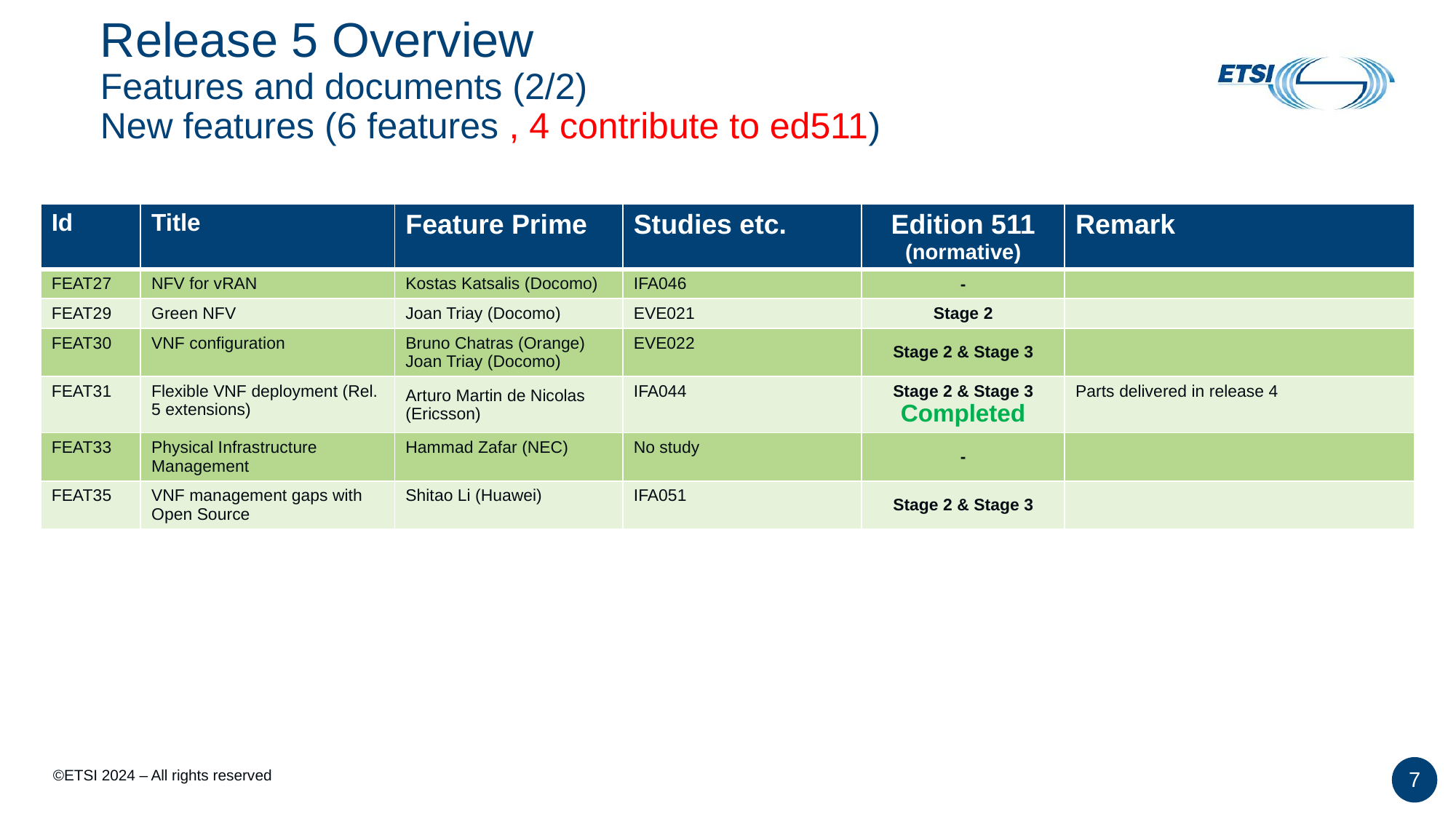

# Release 5 Overview Features and documents (2/2) New features (6 features , 4 contribute to ed511)
| Id | Title | Feature Prime | Studies etc. | Edition 511 (normative) | Remark |
| --- | --- | --- | --- | --- | --- |
| FEAT27 | NFV for vRAN | Kostas Katsalis (Docomo) | IFA046 | - |  |
| FEAT29 | Green NFV | Joan Triay (Docomo) | EVE021 | Stage 2 |  |
| FEAT30 | VNF configuration | Bruno Chatras (Orange) Joan Triay (Docomo) | EVE022 | Stage 2 & Stage 3 |  |
| FEAT31 | Flexible VNF deployment (Rel. 5 extensions) | Arturo Martin de Nicolas (Ericsson) | IFA044 | Stage 2 & Stage 3 Completed | Parts delivered in release 4 |
| FEAT33 | Physical Infrastructure Management | Hammad Zafar (NEC) | No study | - |  |
| FEAT35 | VNF management gaps with Open Source | Shitao Li (Huawei) | IFA051 | Stage 2 & Stage 3 |  |
7